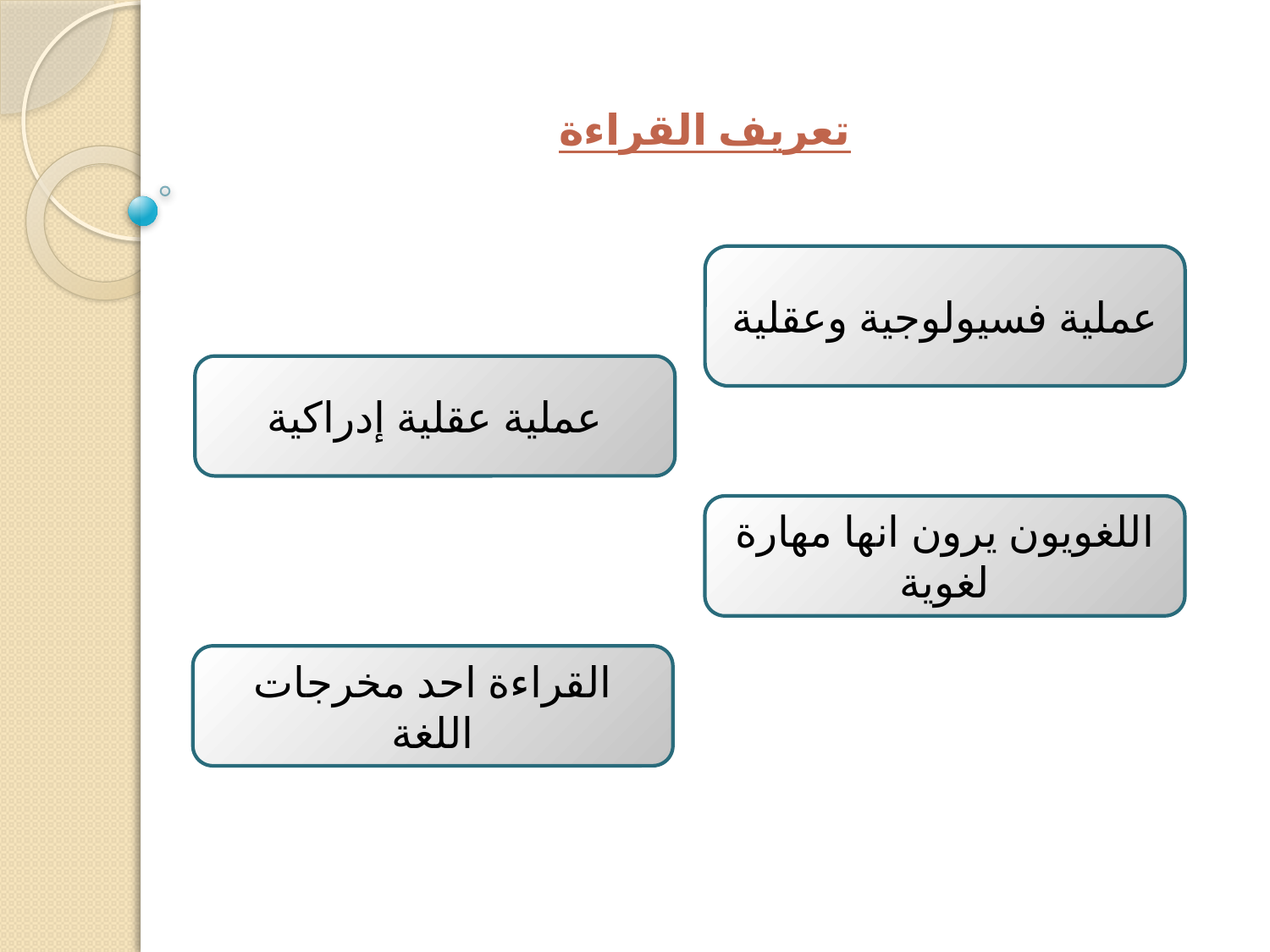

تعريف القراءة
عملية فسيولوجية وعقلية
عملية عقلية إدراكية
اللغويون يرون انها مهارة لغوية
القراءة احد مخرجات اللغة